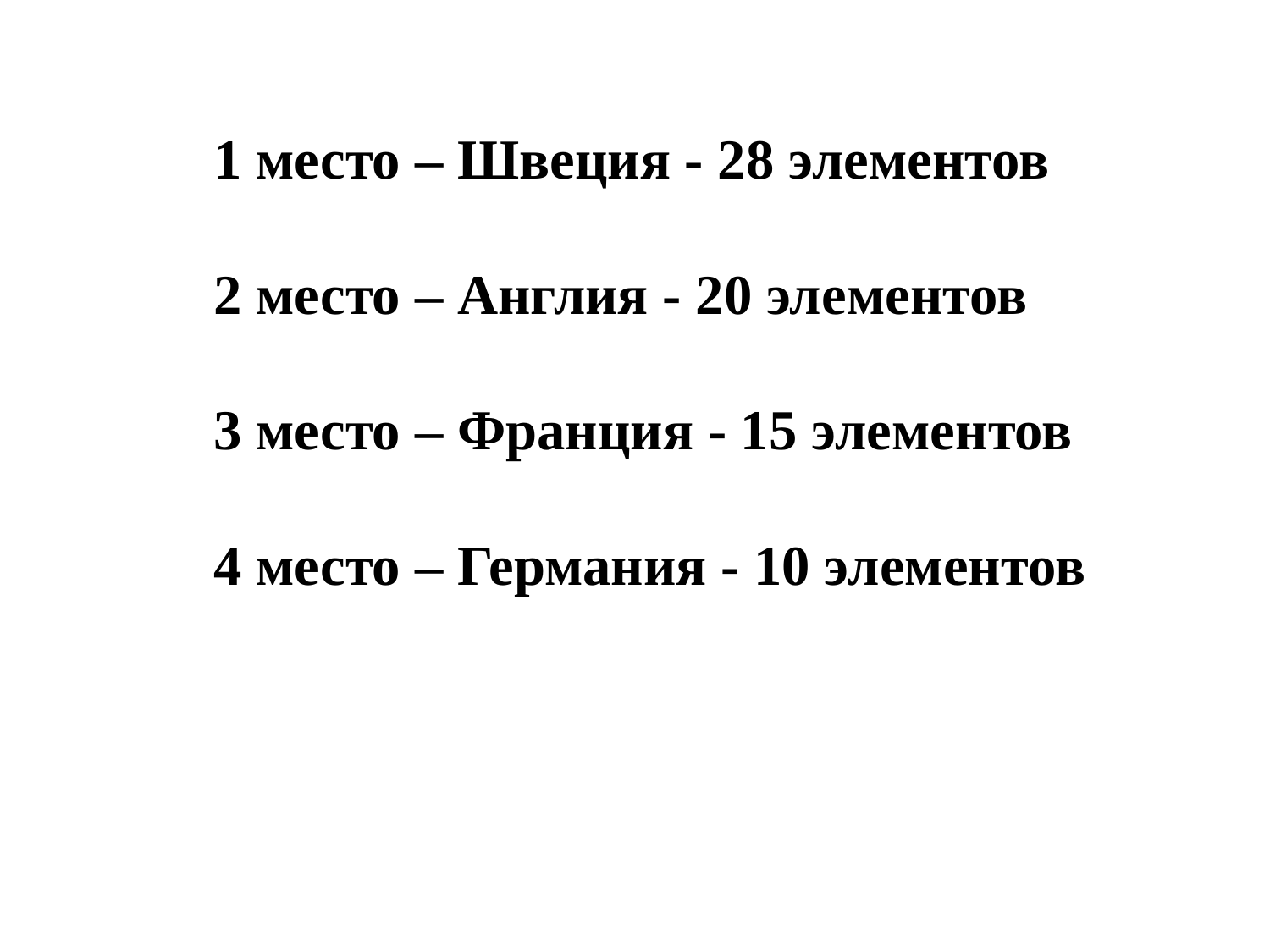

#

1 место – Швеция - 28 элементов

2 место – Англия - 20 элементов

3 место – Франция - 15 элементов

4 место – Германия - 10 элементов